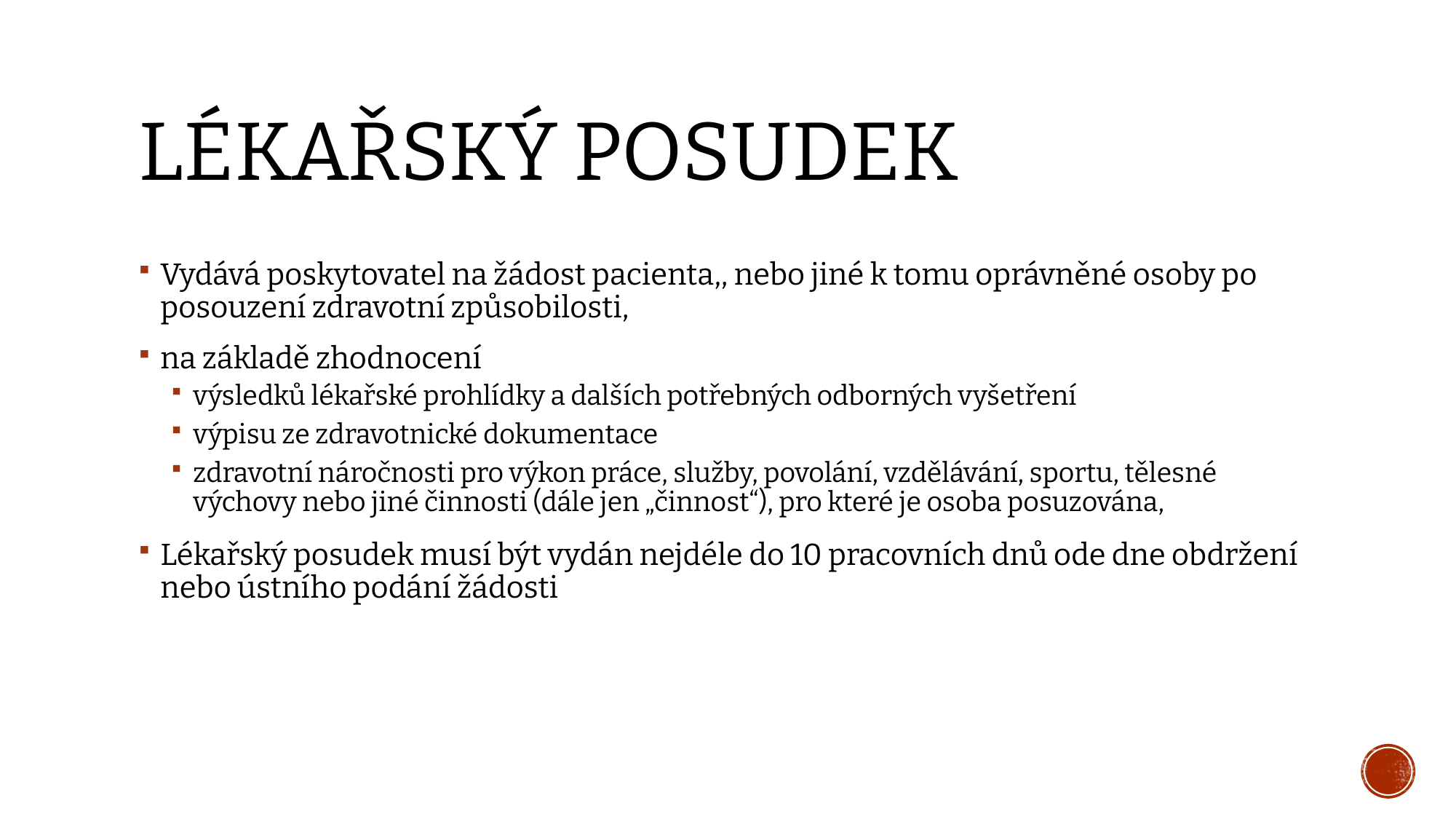

# Lékařský posudek
Vydává poskytovatel na žádost pacienta,, nebo jiné k tomu oprávněné osoby po posouzení zdravotní způsobilosti,
na základě zhodnocení
výsledků lékařské prohlídky a dalších potřebných odborných vyšetření
výpisu ze zdravotnické dokumentace
zdravotní náročnosti pro výkon práce, služby, povolání, vzdělávání, sportu, tělesné výchovy nebo jiné činnosti (dále jen „činnost“), pro které je osoba posuzována,
Lékařský posudek musí být vydán nejdéle do 10 pracovních dnů ode dne obdržení nebo ústního podání žádosti